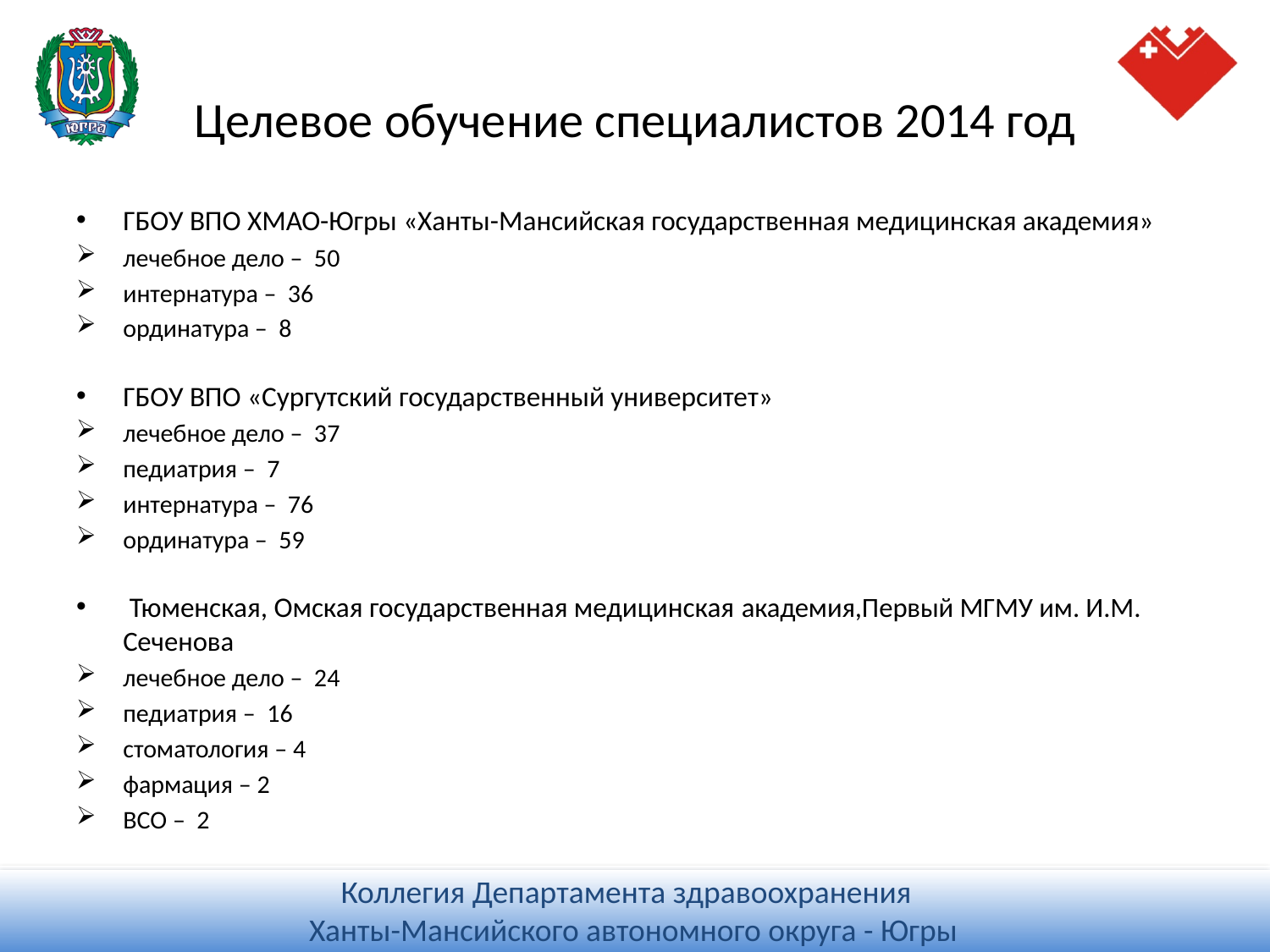

# Целевое обучение специалистов 2014 год
ГБОУ ВПО ХМАО-Югры «Ханты-Мансийская государственная медицинская академия»
лечебное дело –  50
интернатура –  36
ординатура –  8

ГБОУ ВПО «Сургутский государственный университет»
лечебное дело –  37
педиатрия –  7
интернатура –  76
ординатура –  59

 Тюменская, Омская государственная медицинская академия,Первый МГМУ им. И.М. Сеченова
лечебное дело –  24
педиатрия –  16
стоматология – 4
фармация – 2
ВСО –  2